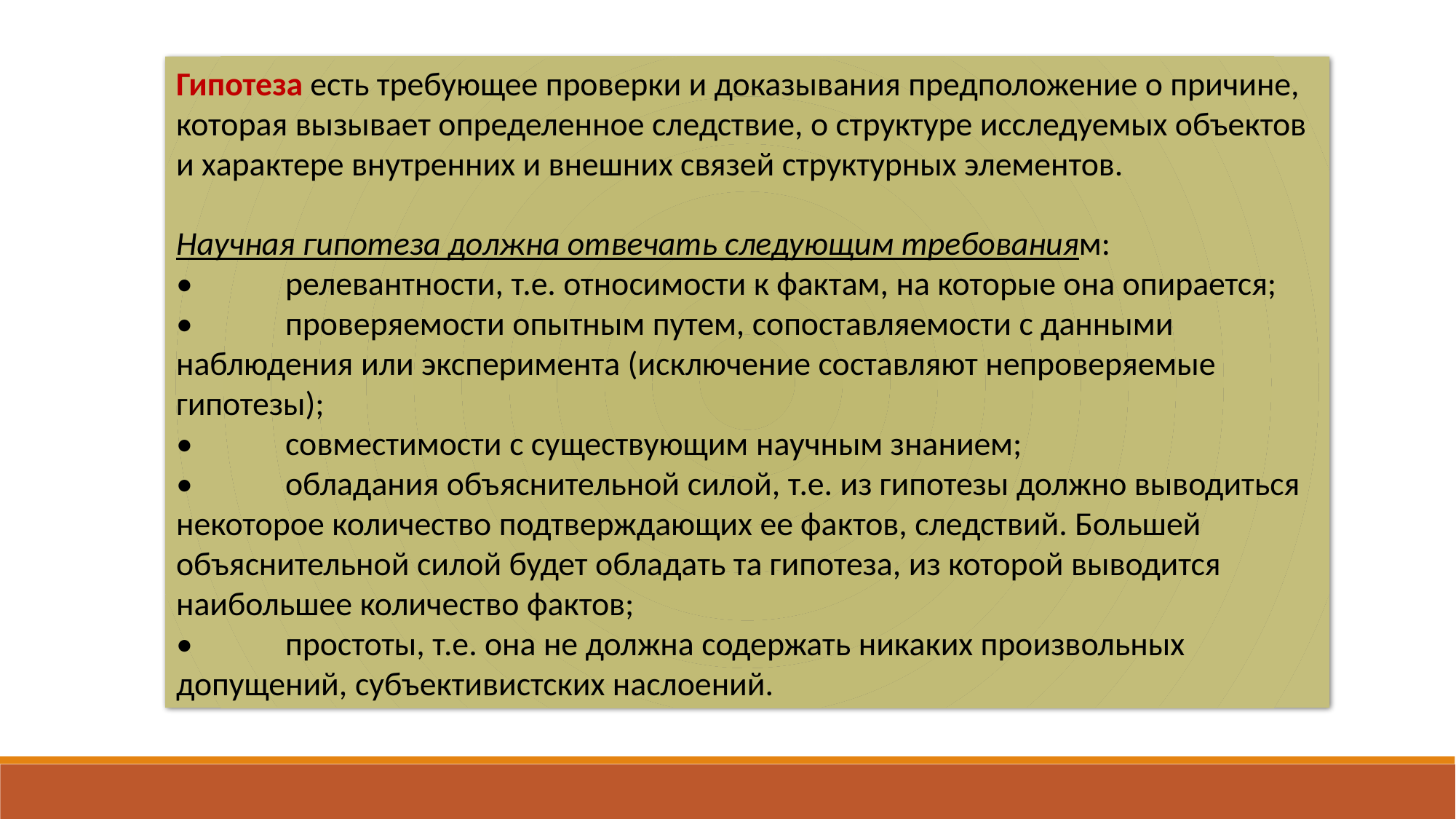

Гипотеза есть требующее проверки и доказывания предположение о причине, которая вызывает определенное следствие, о структуре исследуемых объектов и характере внутренних и внешних связей структурных элементов.

Научная гипотеза должна отвечать следующим требованиям:
•	релевантности, т.е. относимости к фактам, на которые она опирается;
•	проверяемости опытным путем, сопоставляемости с данными наблюдения или эксперимента (исключение составляют непроверяемые гипотезы);
•	совместимости с существующим научным знанием;
•	обладания объяснительной силой, т.е. из гипотезы должно выводиться некоторое количество подтверждающих ее фактов, следствий. Большей объяснительной силой будет обладать та гипотеза, из которой выводится наибольшее количество фактов;
•	простоты, т.е. она не должна содержать никаких произвольных допущений, субъективистских наслоений.